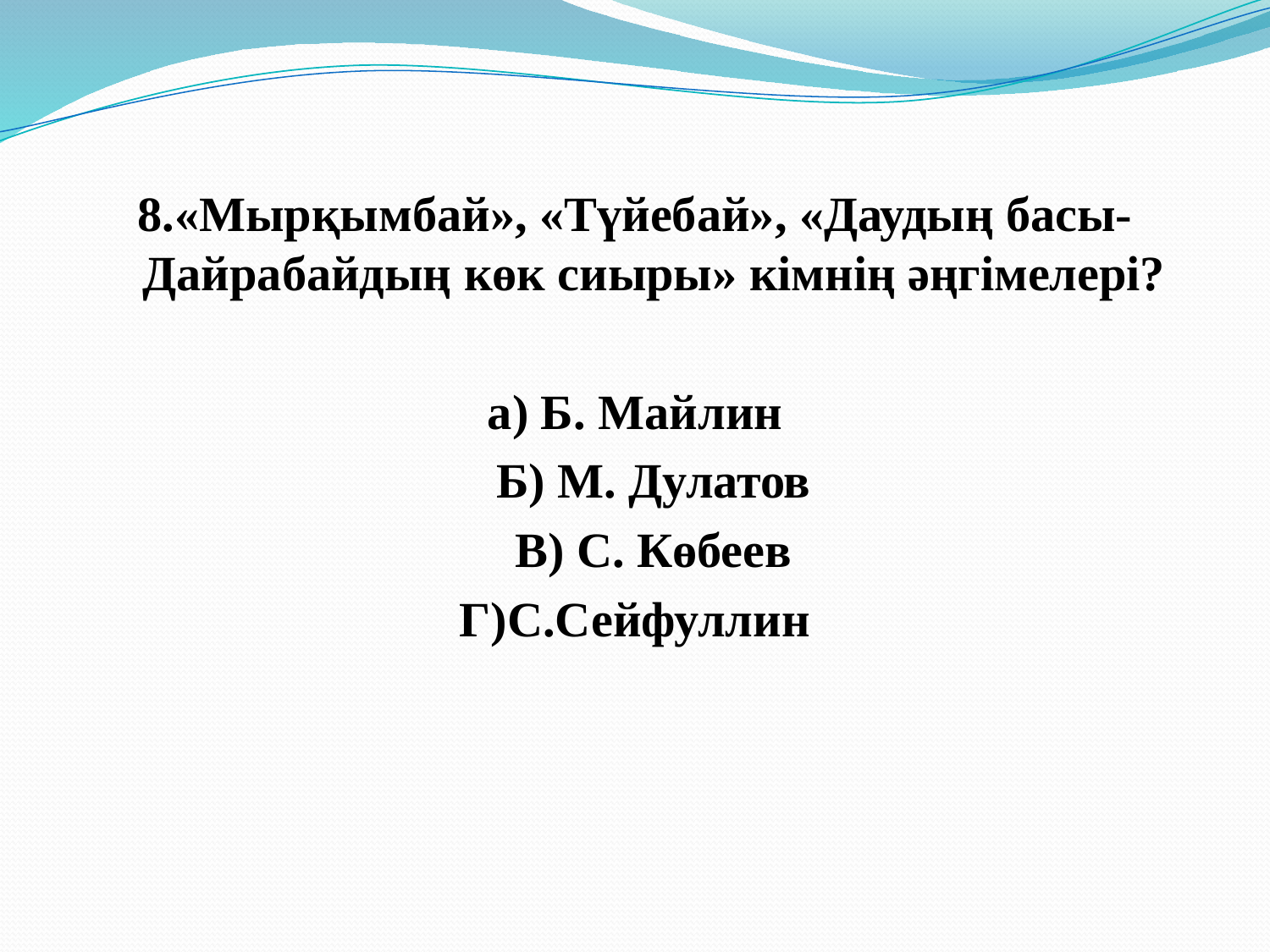

8.«Мырқымбай», «Түйебай», «Даудың басы-Дайрабайдың көк сиыры» кімнің әңгімелері?

а) Б. Майлин
   Б) М. Дулатов
   В) С. Көбеев
Г)С.Сейфуллин